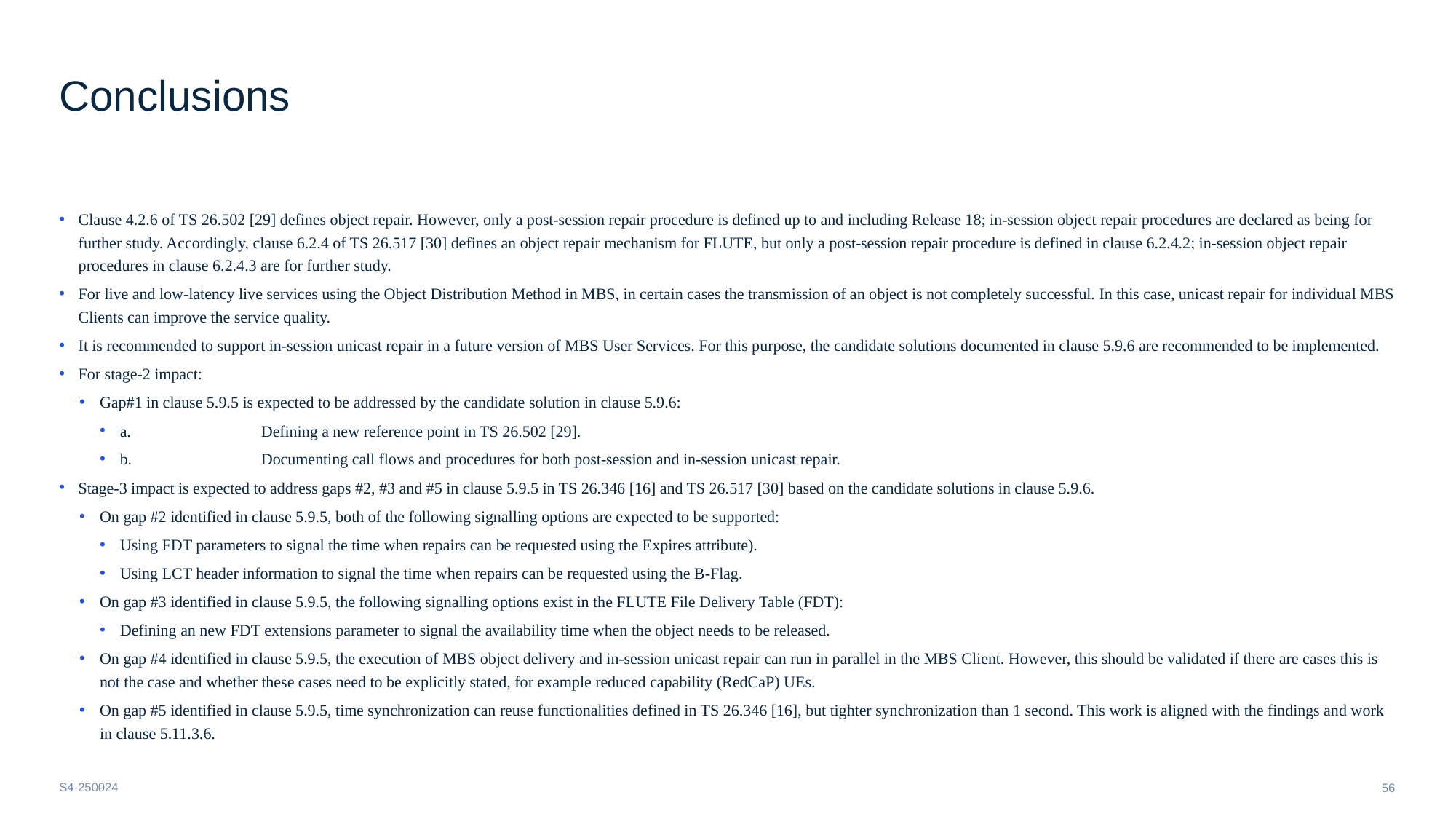

# Conclusions

Clause 4.2.6 of TS 26.502 [29] defines object repair. However, only a post-session repair procedure is defined up to and including Release 18; in-session object repair procedures are declared as being for further study. Accordingly, clause 6.2.4 of TS 26.517 [30] defines an object repair mechanism for FLUTE, but only a post-session repair procedure is defined in clause 6.2.4.2; in-session object repair procedures in clause 6.2.4.3 are for further study.
For live and low-latency live services using the Object Distribution Method in MBS, in certain cases the transmission of an object is not completely successful. In this case, unicast repair for individual MBS Clients can improve the service quality.
It is recommended to support in-session unicast repair in a future version of MBS User Services. For this purpose, the candidate solutions documented in clause 5.9.6 are recommended to be implemented.
For stage-2 impact:
Gap#1 in clause 5.9.5 is expected to be addressed by the candidate solution in clause 5.9.6:
a.	Defining a new reference point in TS 26.502 [29].
b.	Documenting call flows and procedures for both post-session and in-session unicast repair.
Stage-3 impact is expected to address gaps #2, #3 and #5 in clause 5.9.5 in TS 26.346 [16] and TS 26.517 [30] based on the candidate solutions in clause 5.9.6.
On gap #2 identified in clause 5.9.5, both of the following signalling options are expected to be supported:
Using FDT parameters to signal the time when repairs can be requested using the Expires attribute).
Using LCT header information to signal the time when repairs can be requested using the B-Flag.
On gap #3 identified in clause 5.9.5, the following signalling options exist in the FLUTE File Delivery Table (FDT):
Defining an new FDT extensions parameter to signal the availability time when the object needs to be released.
On gap #4 identified in clause 5.9.5, the execution of MBS object delivery and in-session unicast repair can run in parallel in the MBS Client. However, this should be validated if there are cases this is not the case and whether these cases need to be explicitly stated, for example reduced capability (RedCaP) UEs.
On gap #5 identified in clause 5.9.5, time synchronization can reuse functionalities defined in TS 26.346 [16], but tighter synchronization than 1 second. This work is aligned with the findings and work in clause 5.11.3.6.

S4-250024